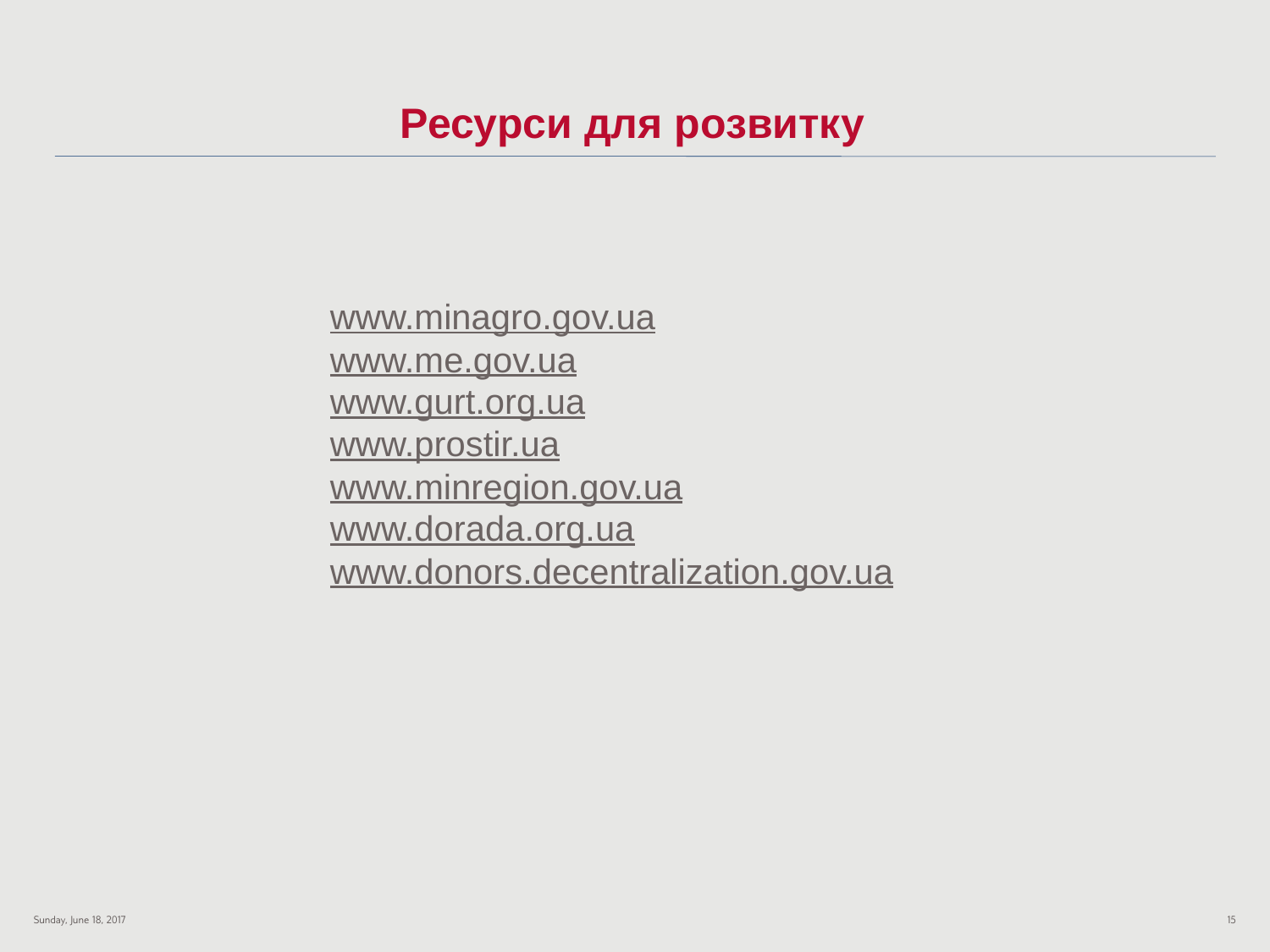

Ресурси для розвитку

www.minagro.gov.ua
www.me.gov.ua
www.gurt.org.ua
www.prostir.ua
www.minregion.gov.ua
www.dorada.org.ua
www.donors.decentralization.gov.ua
Sunday, June 18, 2017

15